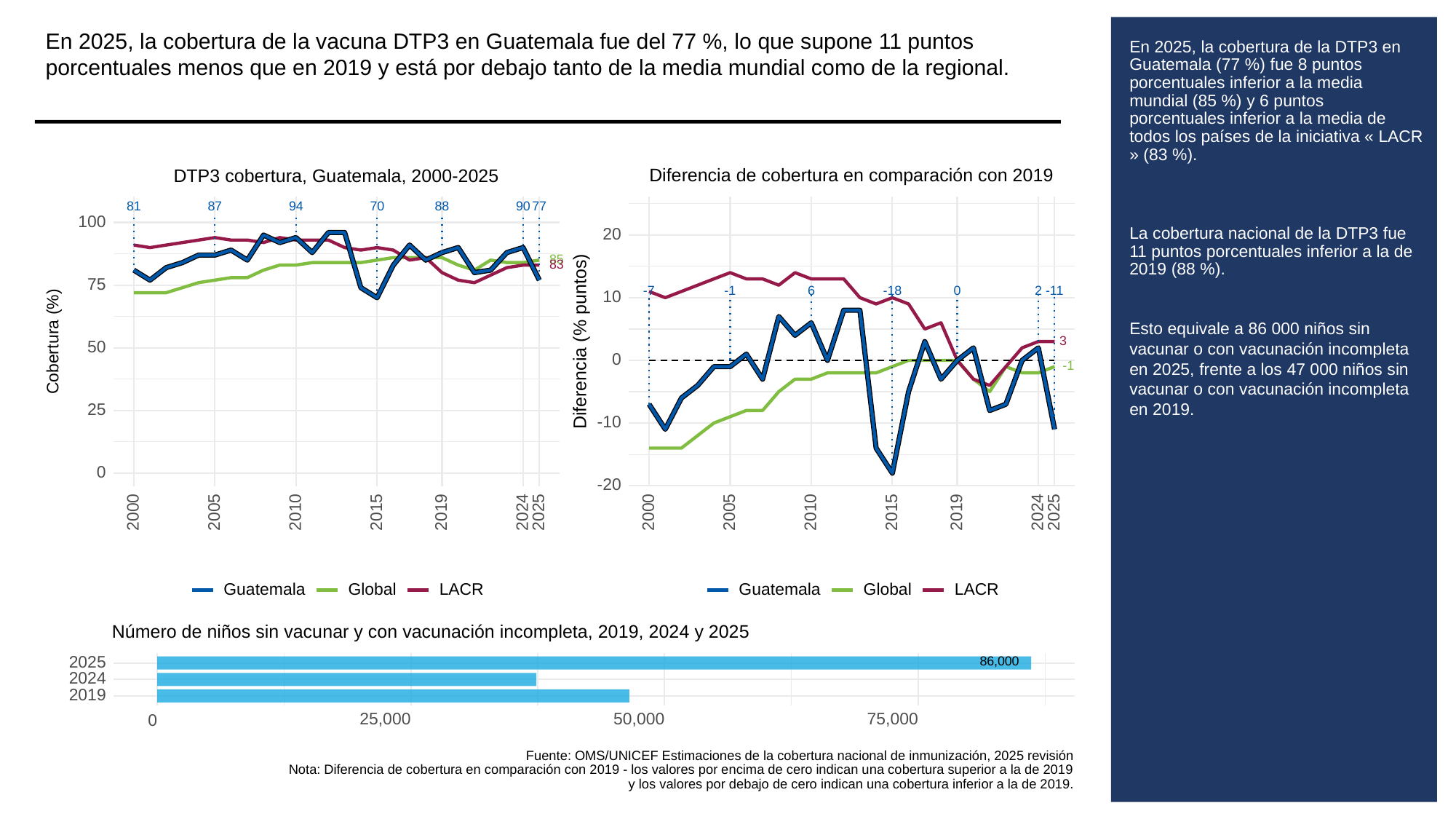

En 2025, la cobertura de la vacuna DTP3 en Guatemala fue del 77 %, lo que supone 11 puntos porcentuales menos que en 2019 y está por debajo tanto de la media mundial como de la regional.
# En 2025, la cobertura de la DTP3 en Guatemala (77 %) fue 8 puntos porcentuales inferior a la media mundial (85 %) y 6 puntos porcentuales inferior a la media de todos los países de la iniciativa « LACR » (83 %).

La cobertura nacional de la DTP3 fue 11 puntos porcentuales inferior a la de 2019 (88 %).

Esto equivale a 86 000 niños sin vacunar o con vacunación incompleta en 2025, frente a los 47 000 niños sin vacunar o con vacunación incompleta en 2019.

Diferencia de cobertura en comparación con 2019
DTP3 cobertura, Guatemala, 2000-2025

81
87
94
70
88
90
77

100

20

85

83

75

6
-18
0
-1
2
-11
-7
10

Diferencia (% puntos)
Cobertura (%)
3
50

0

-1

25

-10

0

-20

2000
2005
2010
2015
2019
2024
2025
2000
2005
2010
2015
2019
2024
2025
Guatemala
Global
LACR
Guatemala
Global
LACR

Número de niños sin vacunar y con vacunación incompleta, 2019, 2024 y 2025

86,000
2025

2024

2019

25,000
50,000
75,000
0
Fuente: OMS/UNICEF Estimaciones de la cobertura nacional de inmunización, 2025 revisión
Nota: Diferencia de cobertura en comparación con 2019 - los valores por encima de cero indican una cobertura superior a la de 2019
y los valores por debajo de cero indican una cobertura inferior a la de 2019.